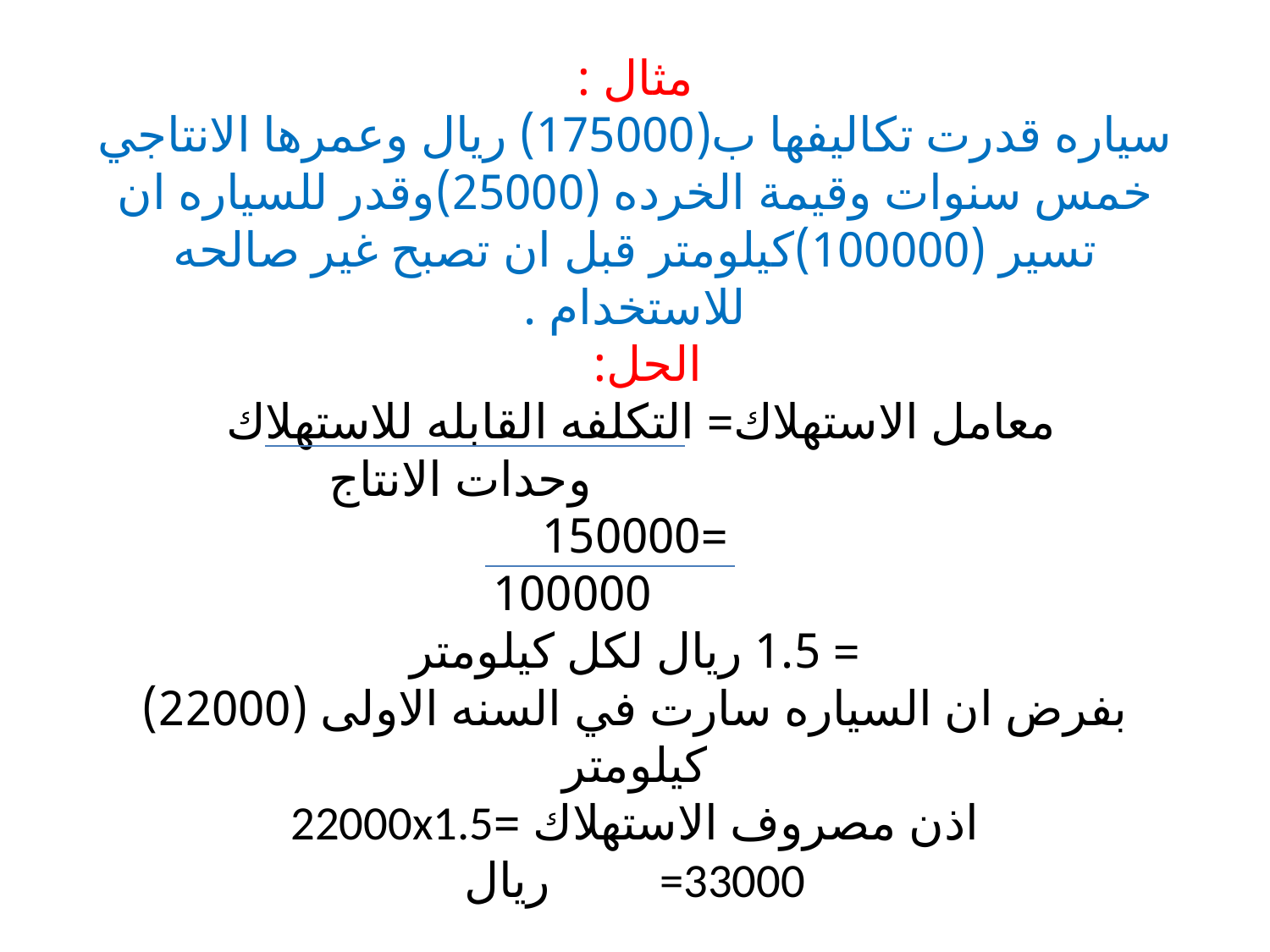

# مثال : سياره قدرت تكاليفها ب(175000) ريال وعمرها الانتاجي خمس سنوات وقيمة الخرده (25000)وقدر للسياره ان تسير (100000)كيلومتر قبل ان تصبح غير صالحه للاستخدام . الحل: معامل الاستهلاك= التكلفه القابله للاستهلاك وحدات الانتاج =150000 100000 = 1.5 ريال لكل كيلومتر بفرض ان السياره سارت في السنه الاولى (22000) كيلومتر اذن مصروف الاستهلاك =22000x1.5 =33000 ريال